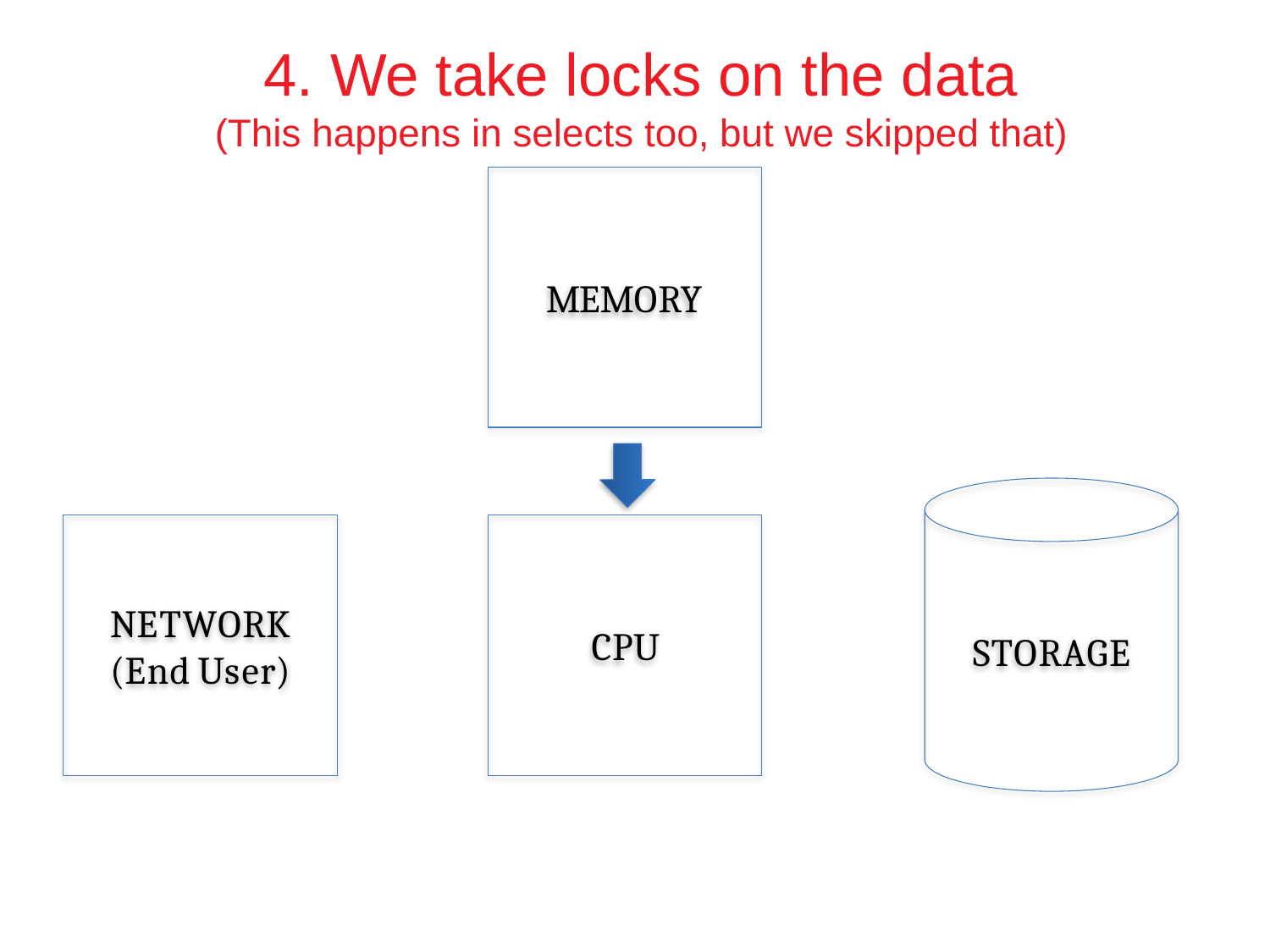

# 4. We take locks on the data (This happens in selects too, but we skipped that)
MEMORY

STORAGE
NETWORK
(End User)
CPU